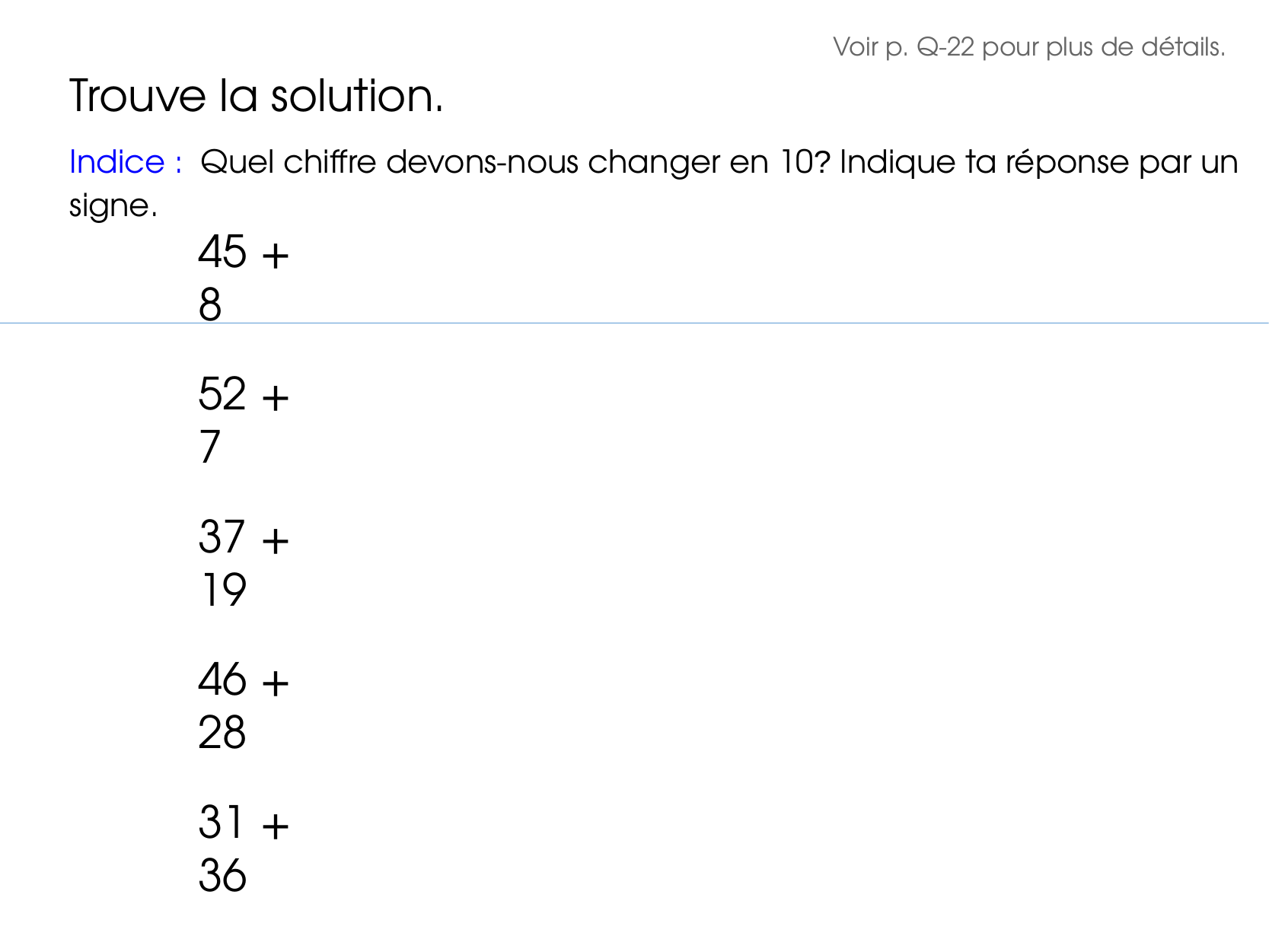

Voir p. Q-22 pour plus de détails.
Trouve la solution.
Indice :  Quel chiffre devons-nous changer en 10? Indique ta réponse par un signe.
45 + 8
52 + 7
37 + 19
46 + 28
31 + 36